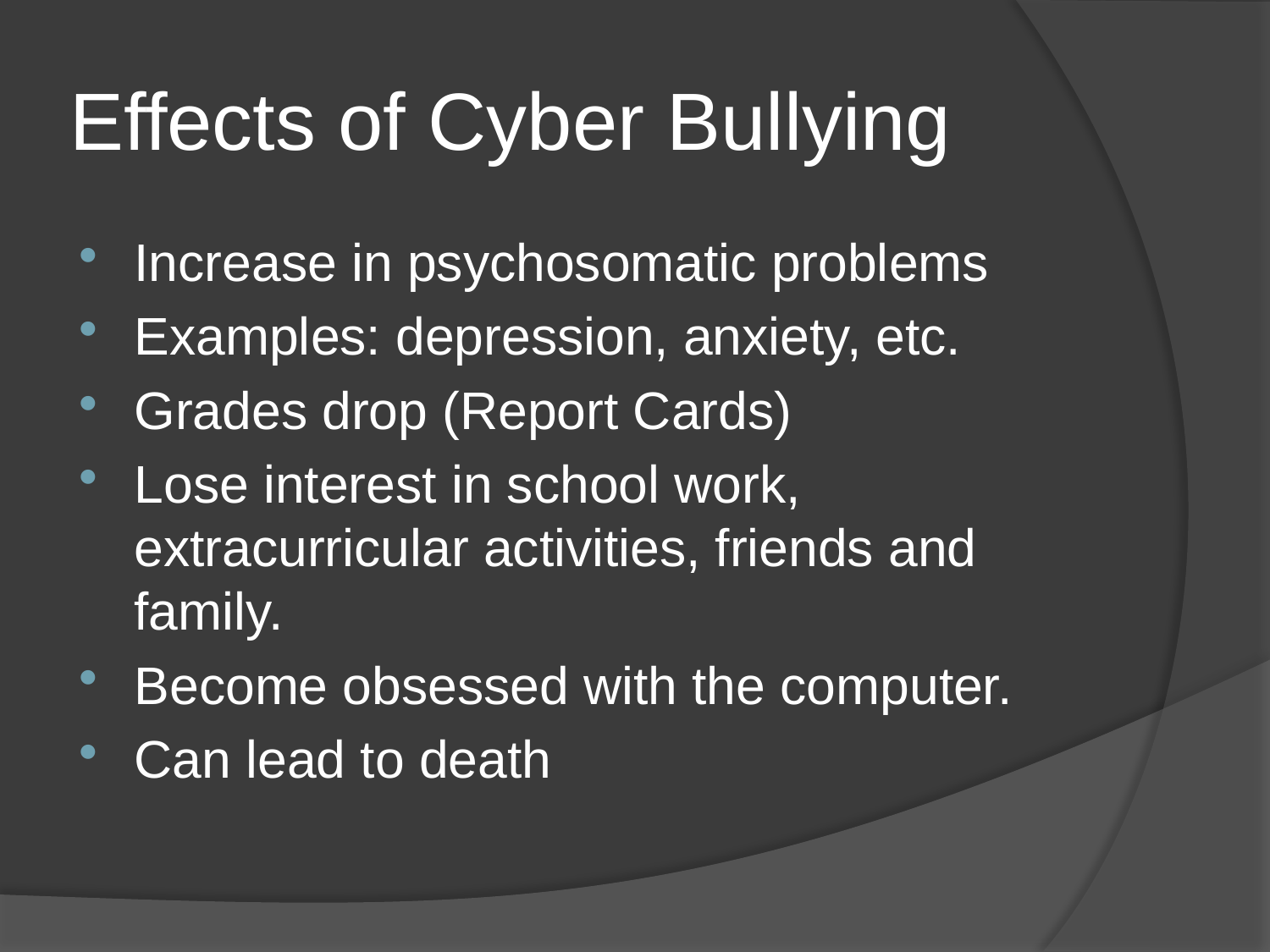

# Effects of Cyber Bullying
Increase in psychosomatic problems
Examples: depression, anxiety, etc.
Grades drop (Report Cards)
Lose interest in school work, extracurricular activities, friends and family.
Become obsessed with the computer.
Can lead to death